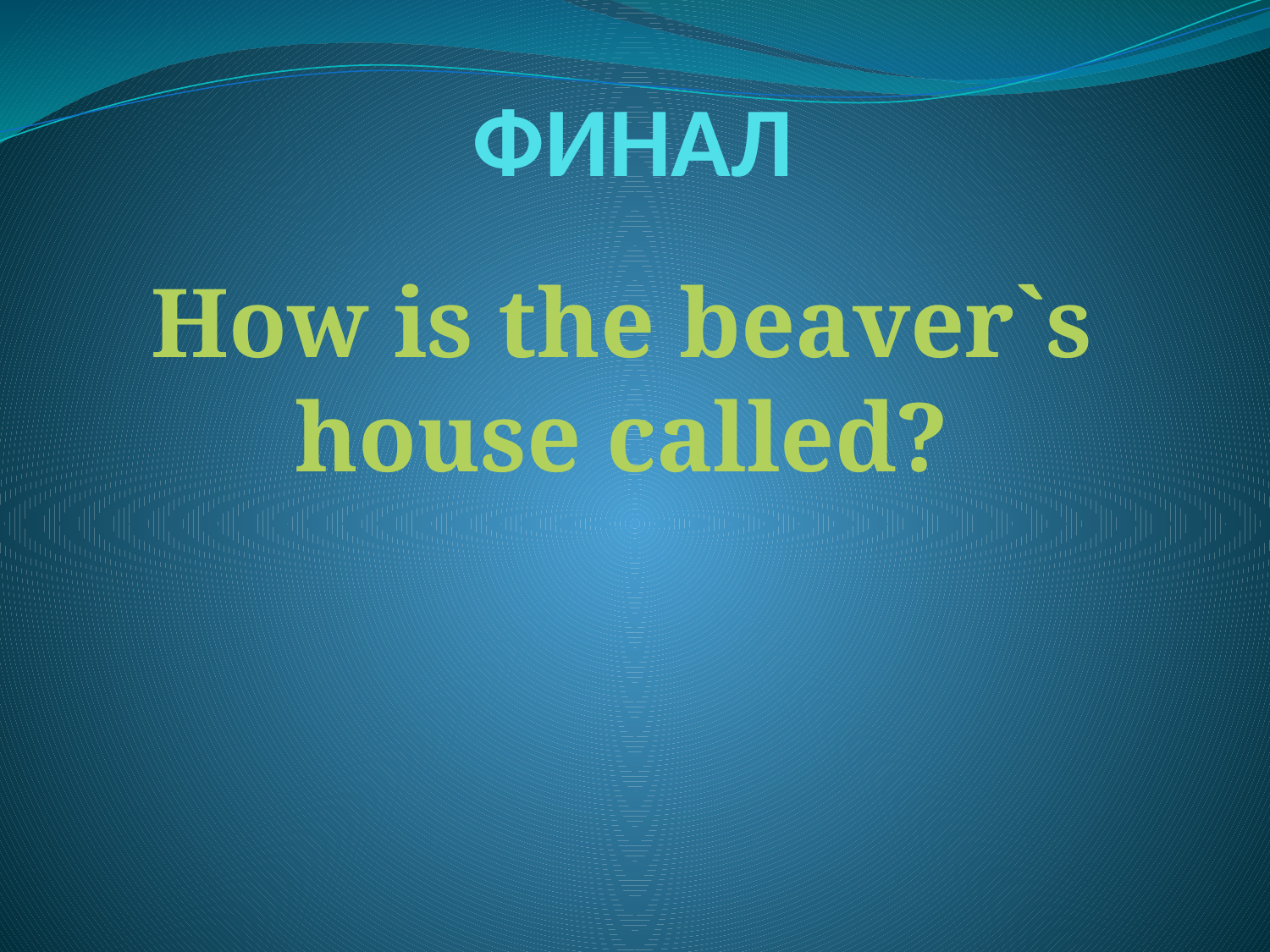

# ФИНАЛ
How is the beaver`s house called?